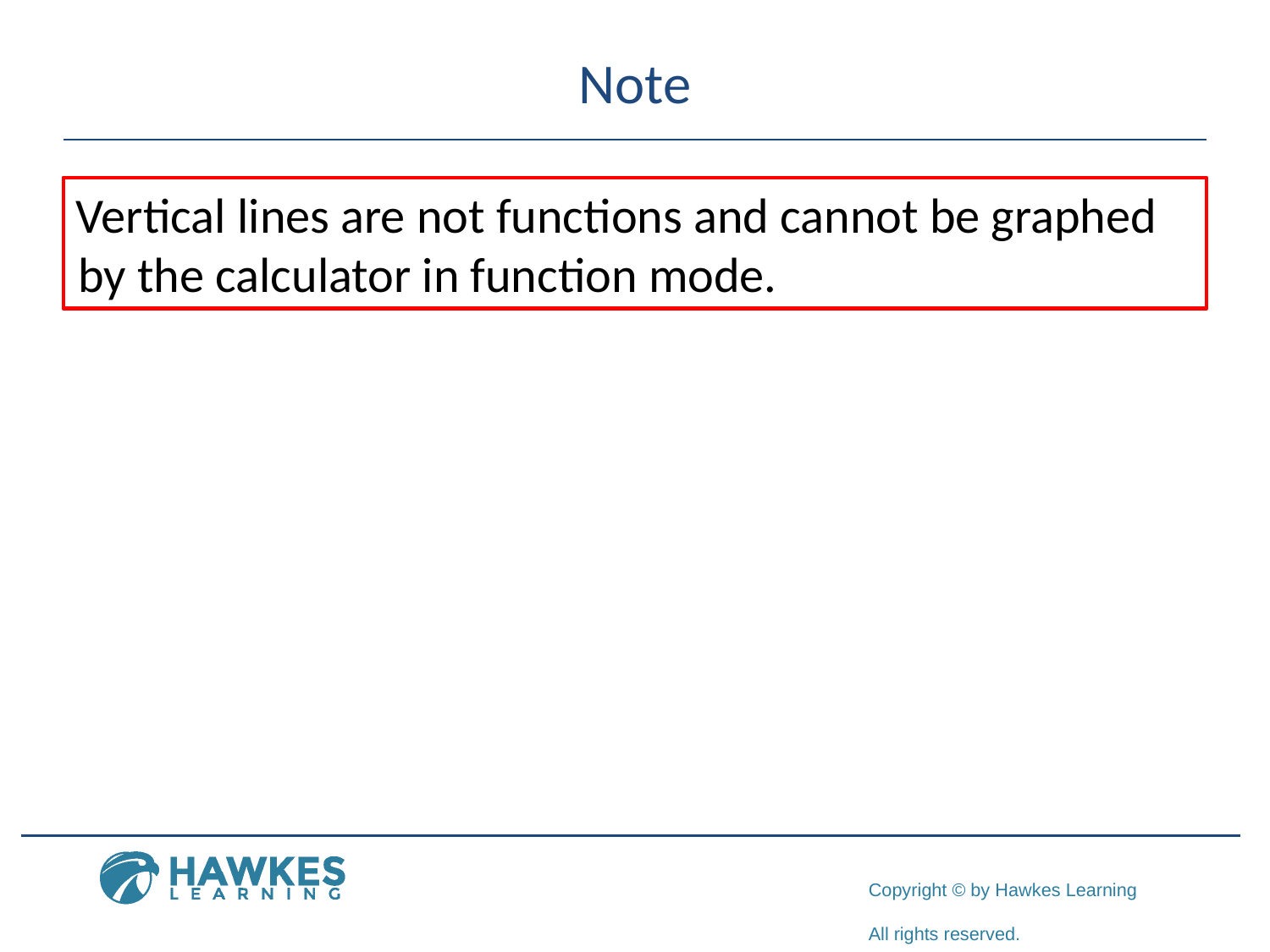

# Note
Vertical lines are not functions and cannot be graphed by the calculator in function mode.